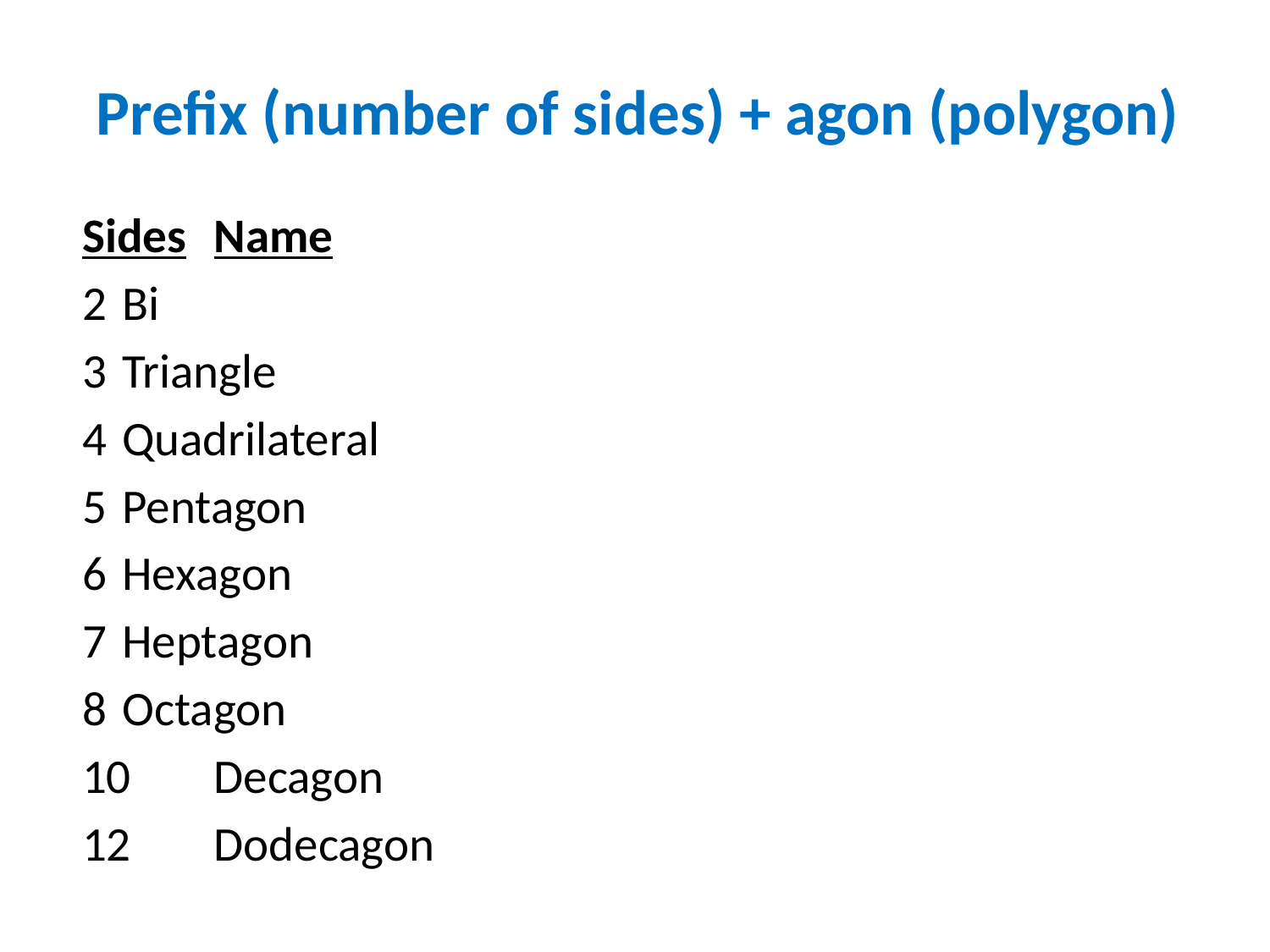

# Prefix (number of sides) + agon (polygon)
Sides		Name
2			Bi
3			Triangle
4			Quadrilateral
5			Pentagon
6			Hexagon
7			Heptagon
8			Octagon
10		Decagon
12		Dodecagon